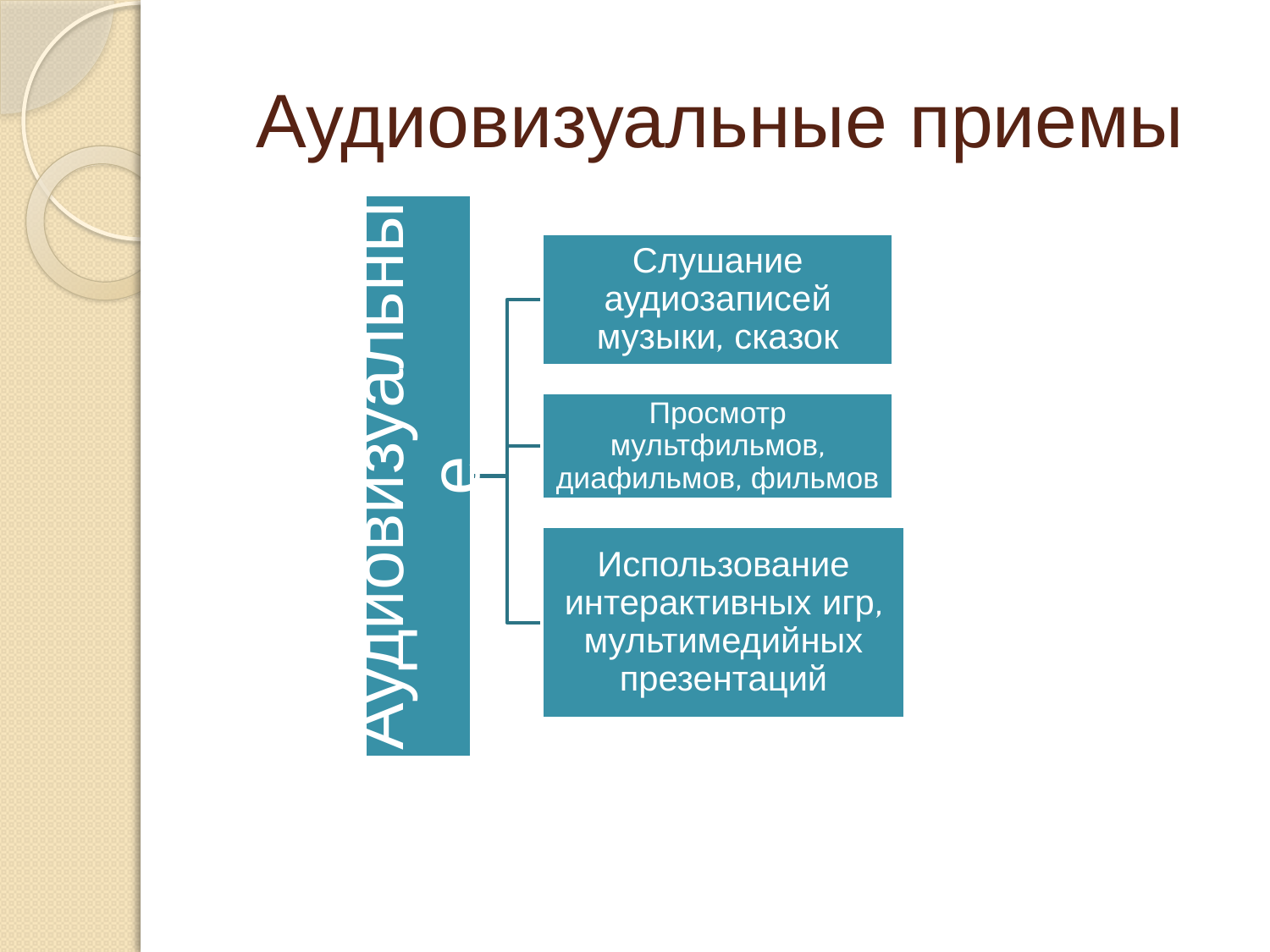

# Аудиовизуальные приемы

Аудиовизуальные
Слушание аудиозаписей музыки, сказок
Просмотр мультфильмов, диафильмов, фильмов
Использование интерактивных игр, мультимедийных презентаций